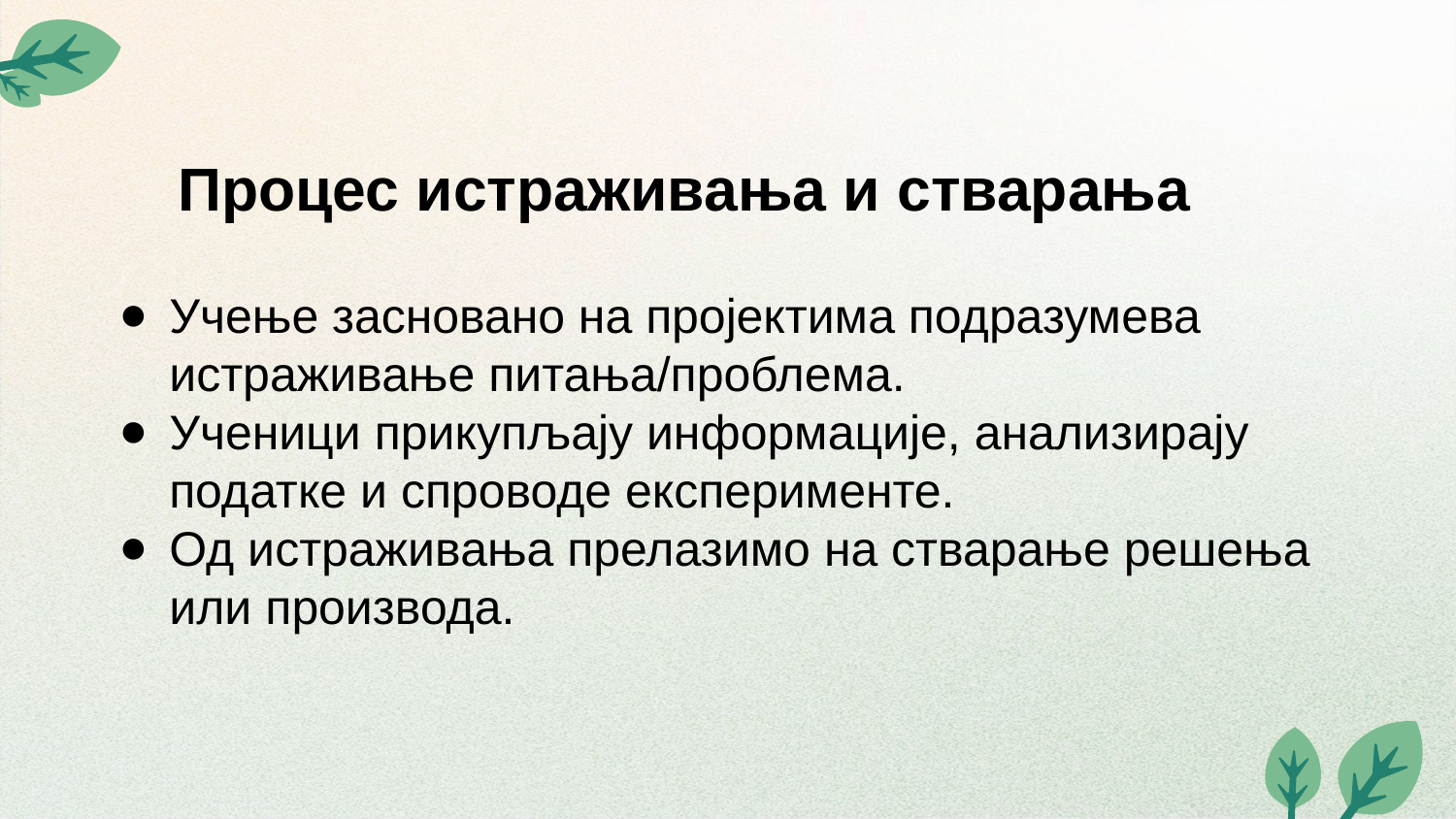

# Процес истраживања и стварања
Учење засновано на пројектима подразумева истраживање питања/проблема.
Ученици прикупљају информације, анализирају податке и спроводе експерименте.
Од истраживања прелазимо на стварање решења или производа.